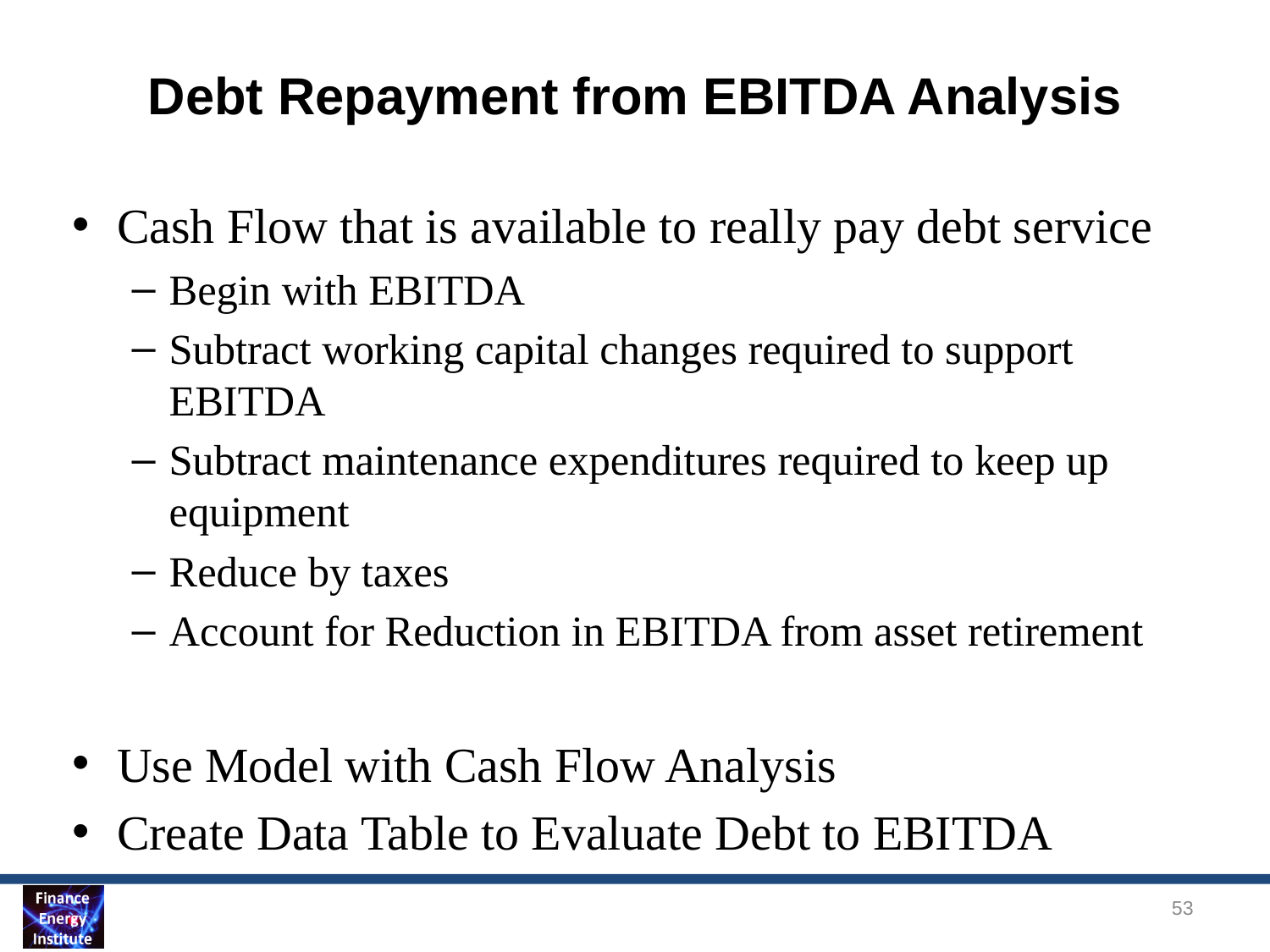

# Debt Repayment from EBITDA Analysis
Cash Flow that is available to really pay debt service
Begin with EBITDA
Subtract working capital changes required to support EBITDA
Subtract maintenance expenditures required to keep up equipment
Reduce by taxes
Account for Reduction in EBITDA from asset retirement

Use Model with Cash Flow Analysis
Create Data Table to Evaluate Debt to EBITDA
53